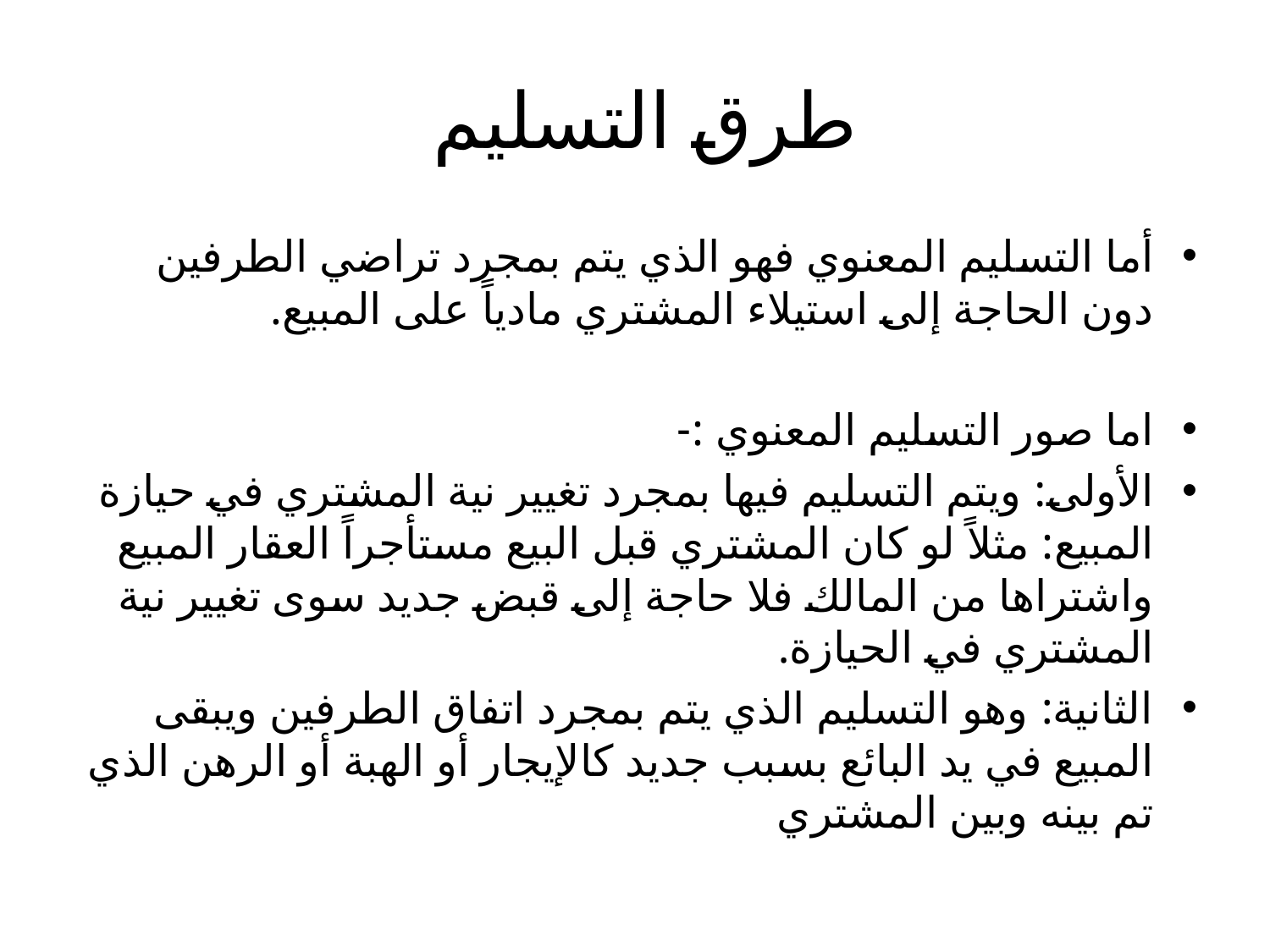

# طرق التسليم
أما التسليم المعنوي فهو الذي يتم بمجرد تراضي الطرفين دون الحاجة إلى استيلاء المشتري مادياً على المبيع.

اما صور التسليم المعنوي :-
الأولى: ويتم التسليم فيها بمجرد تغيير نية المشتري في حيازة المبيع: مثلاً لو كان المشتري قبل البيع مستأجراً العقار المبيع واشتراها من المالك فلا حاجة إلى قبض جديد سوى تغيير نية المشتري في الحيازة.
الثانية: وهو التسليم الذي يتم بمجرد اتفاق الطرفين ويبقى المبيع في يد البائع بسبب جديد كالإيجار أو الهبة أو الرهن الذي تم بينه وبين المشتري